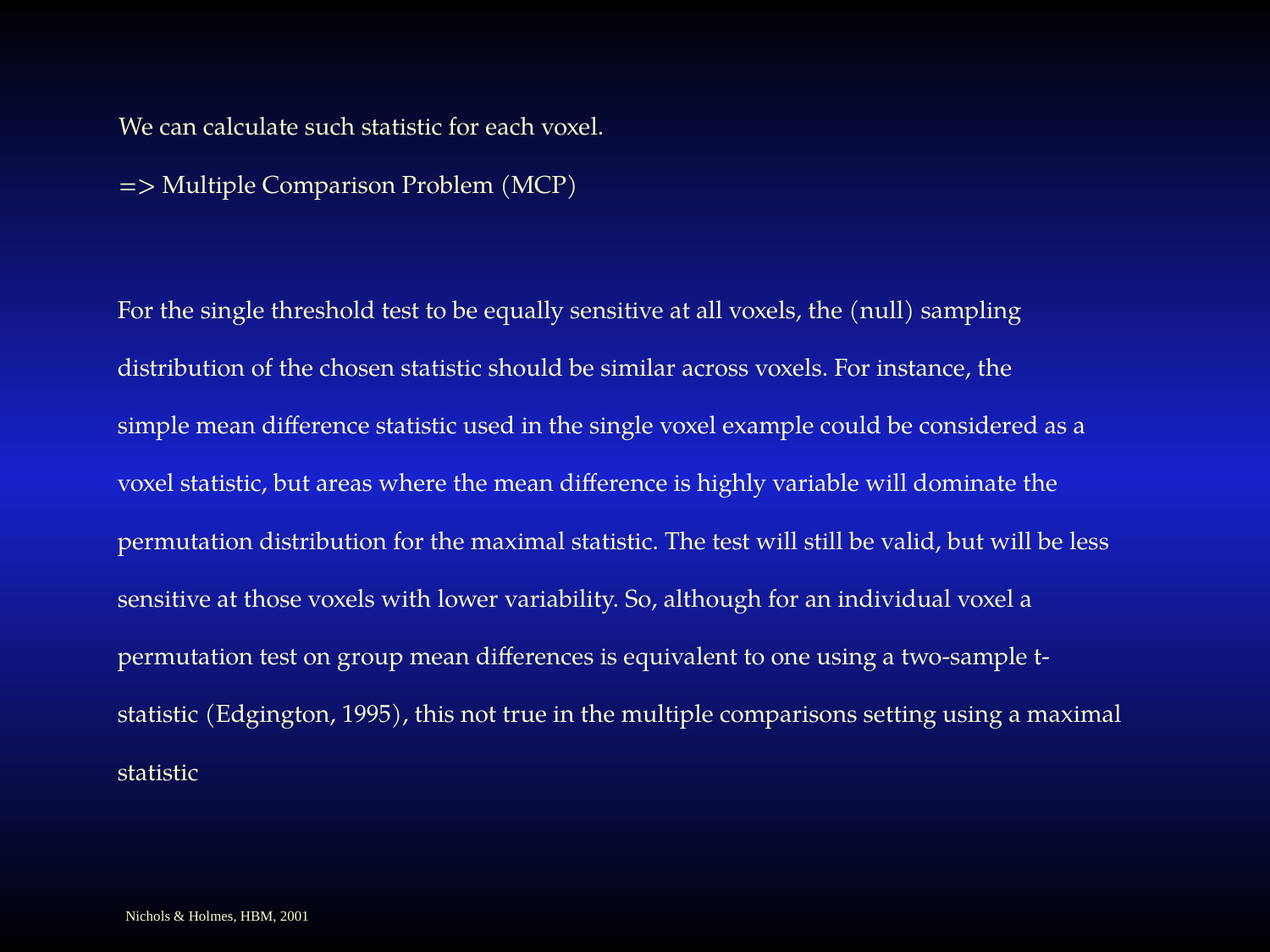

We can calculate such statistic for each voxel.
=> Multiple Comparison Problem (MCP)

For the single threshold test to be equally sensitive at all voxels, the (null) sampling distribution of the chosen statistic should be similar across voxels. For instance, the
simple mean difference statistic used in the single voxel example could be considered as a voxel statistic, but areas where the mean difference is highly variable will dominate the permutation distribution for the maximal statistic. The test will still be valid, but will be less sensitive at those voxels with lower variability. So, although for an individual voxel a permutation test on group mean differences is equivalent to one using a two-sample t-statistic (Edgington, 1995), this not true in the multiple comparisons setting using a maximal statistic
Nichols & Holmes, HBM, 2001